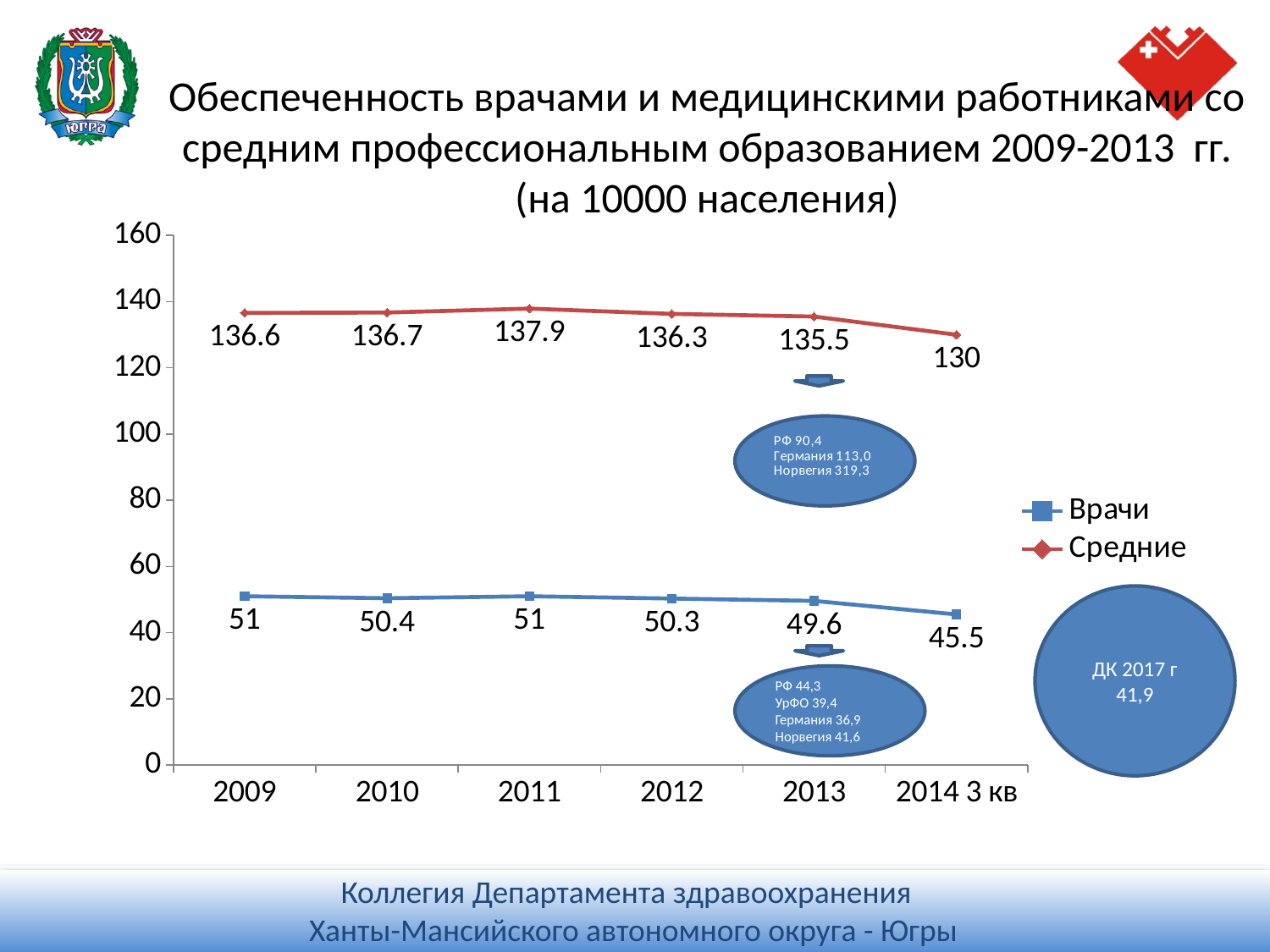

# Обеспеченность врачами и медицинскими работниками со средним профессиональным образованием 2009-2013  гг. (на 10000 населения)

### Chart

| Category | Врачи | Средние |
|---|---|---|
| 2009 | 51.0 | 136.6 |
| 2010 | 50.4 | 136.7 |
| 2011 | 51.0 | 137.9 |
| 2012 | 50.3 | 136.3 |
| 2013 | 49.6 | 135.5 |
| 2014 3 кв | 45.5 | 130.0 |
ДК 2017 г 41,9
РФ 44,3
УрФО 39,4 Германия 36,9 Норвегия 41,6